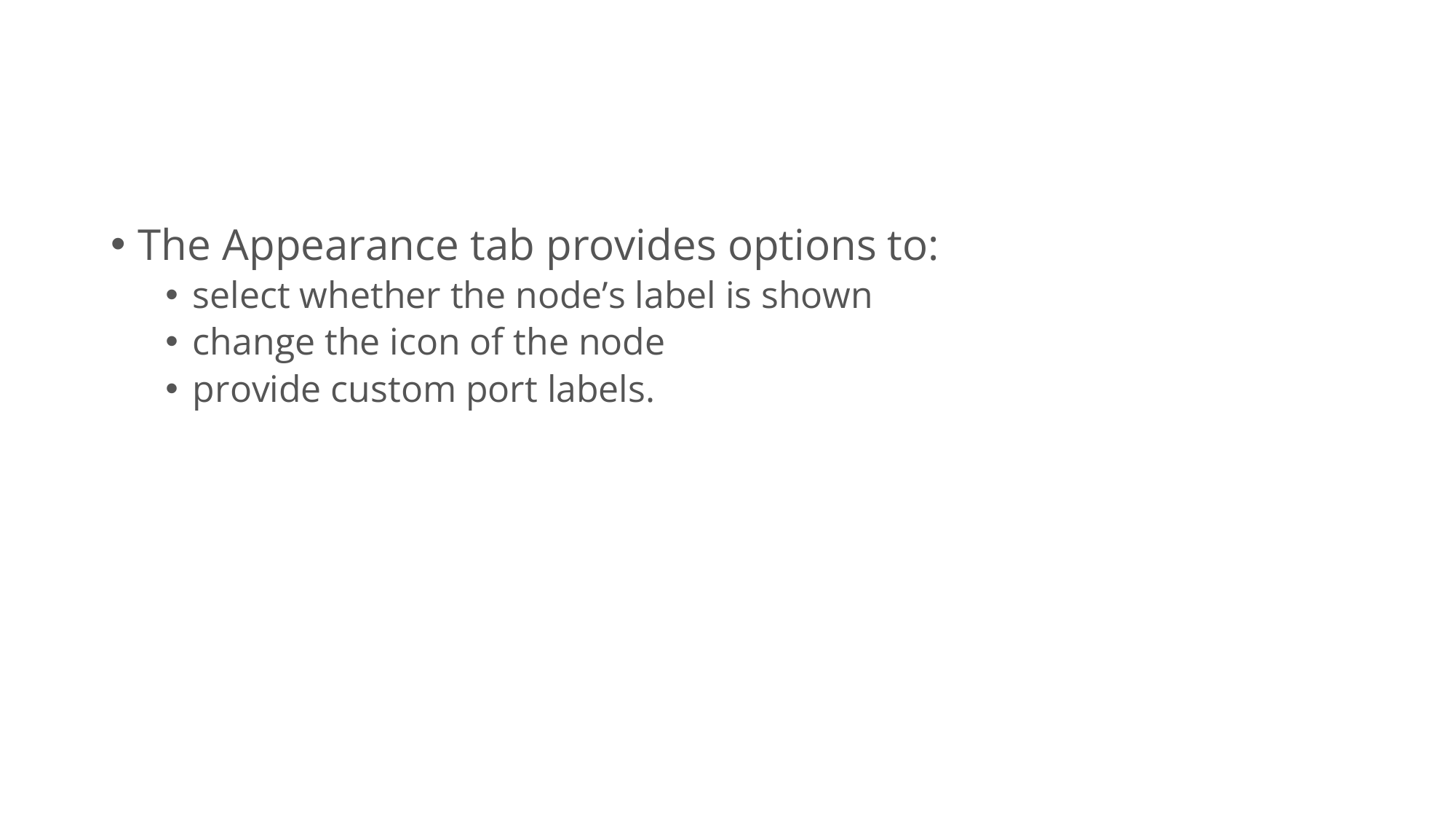

#
The Appearance tab provides options to:
select whether the node’s label is shown
change the icon of the node
provide custom port labels.